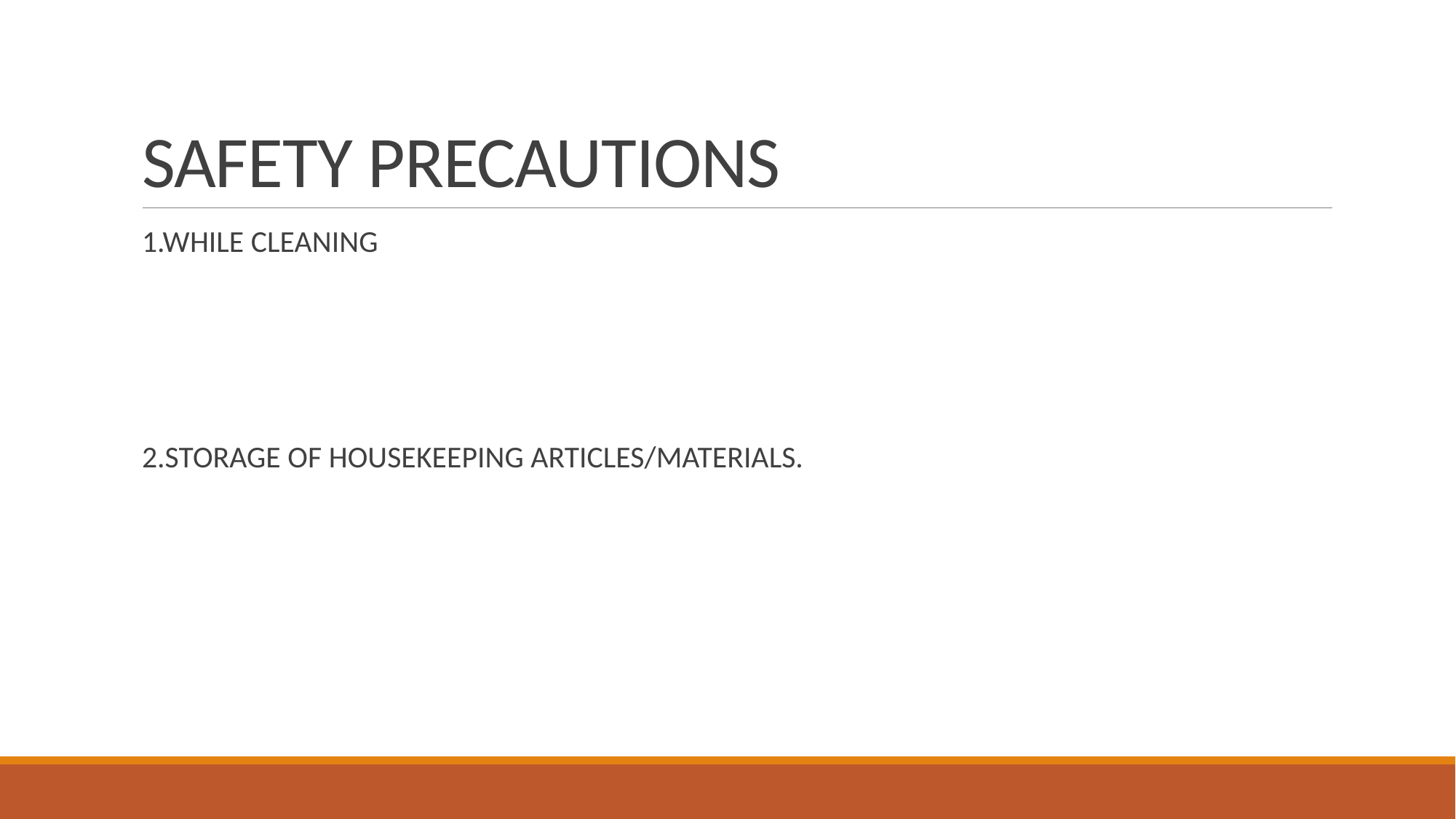

# SAFETY PRECAUTIONS
1.WHILE CLEANING

2.STORAGE OF HOUSEKEEPING ARTICLES/MATERIALS.